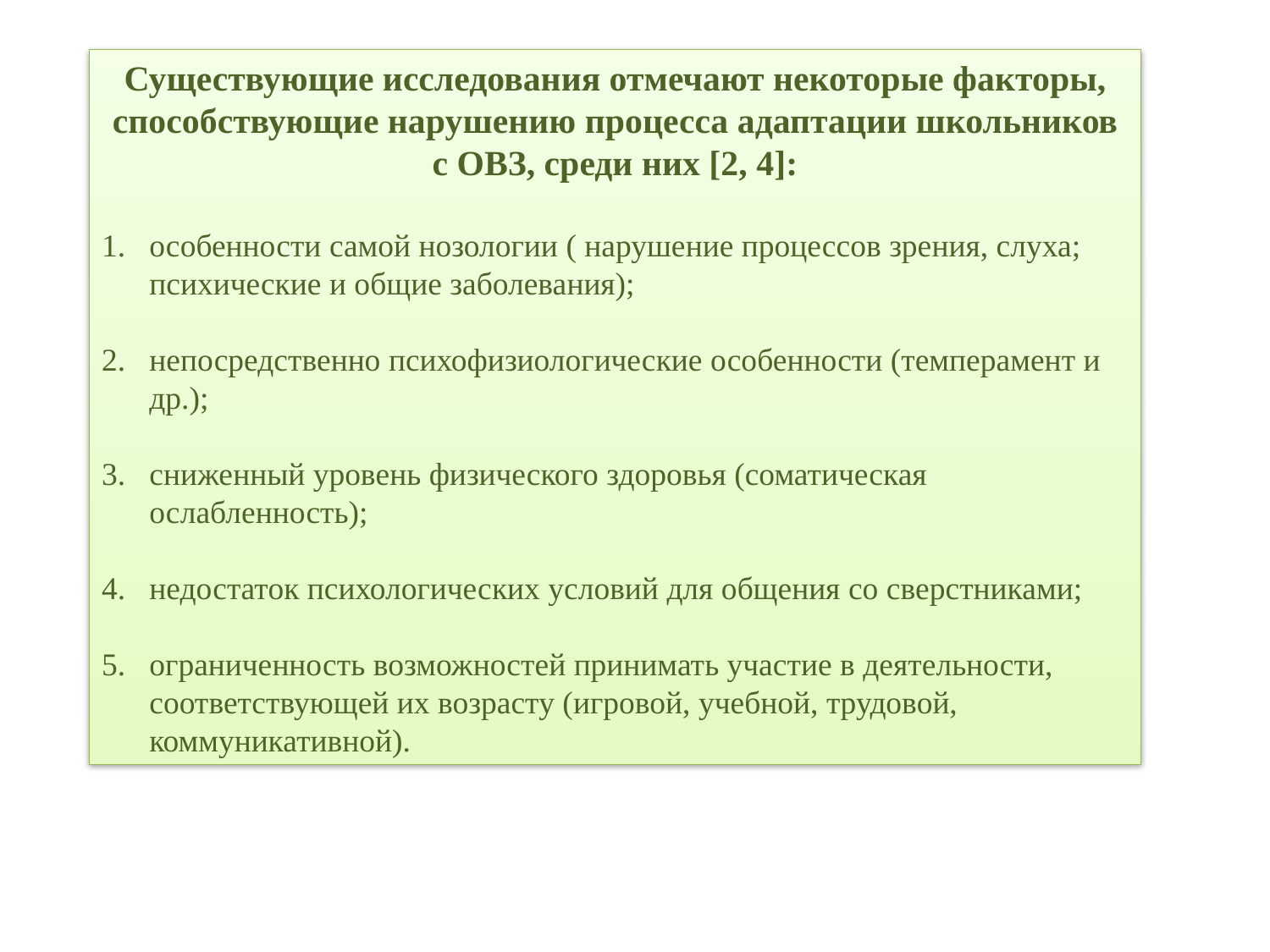

Существующие исследования отмечают некоторые факторы, способствующие нарушению процесса адаптации школьников с ОВЗ, среди них [2, 4]:

особенности самой нозологии ( нарушение процессов зрения, слуха; психические и общие заболевания);

непосредственно психофизиологические особенности (темперамент и др.);

сниженный уровень физического здоровья (соматическая ослабленность);

недостаток психологических условий для общения со сверстниками;

ограниченность возможностей принимать участие в деятельности, соответствующей их возрасту (игровой, учебной, трудовой, коммуникативной).